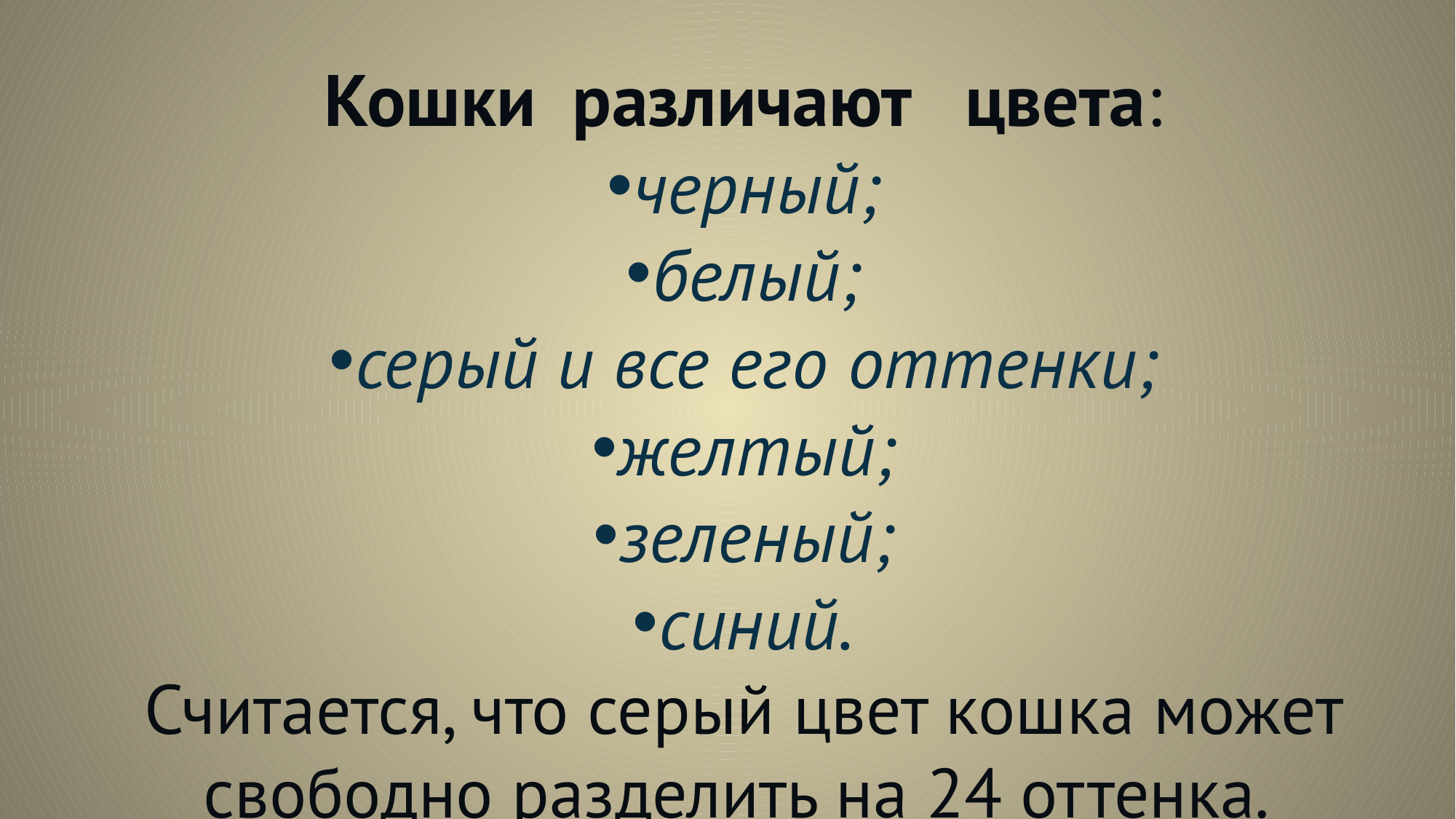

Кошки  различают   цвета:
черный;
белый;
серый и все его оттенки;
желтый;
зеленый;
синий.
Считается, что серый цвет кошка может свободно разделить на 24 оттенка.